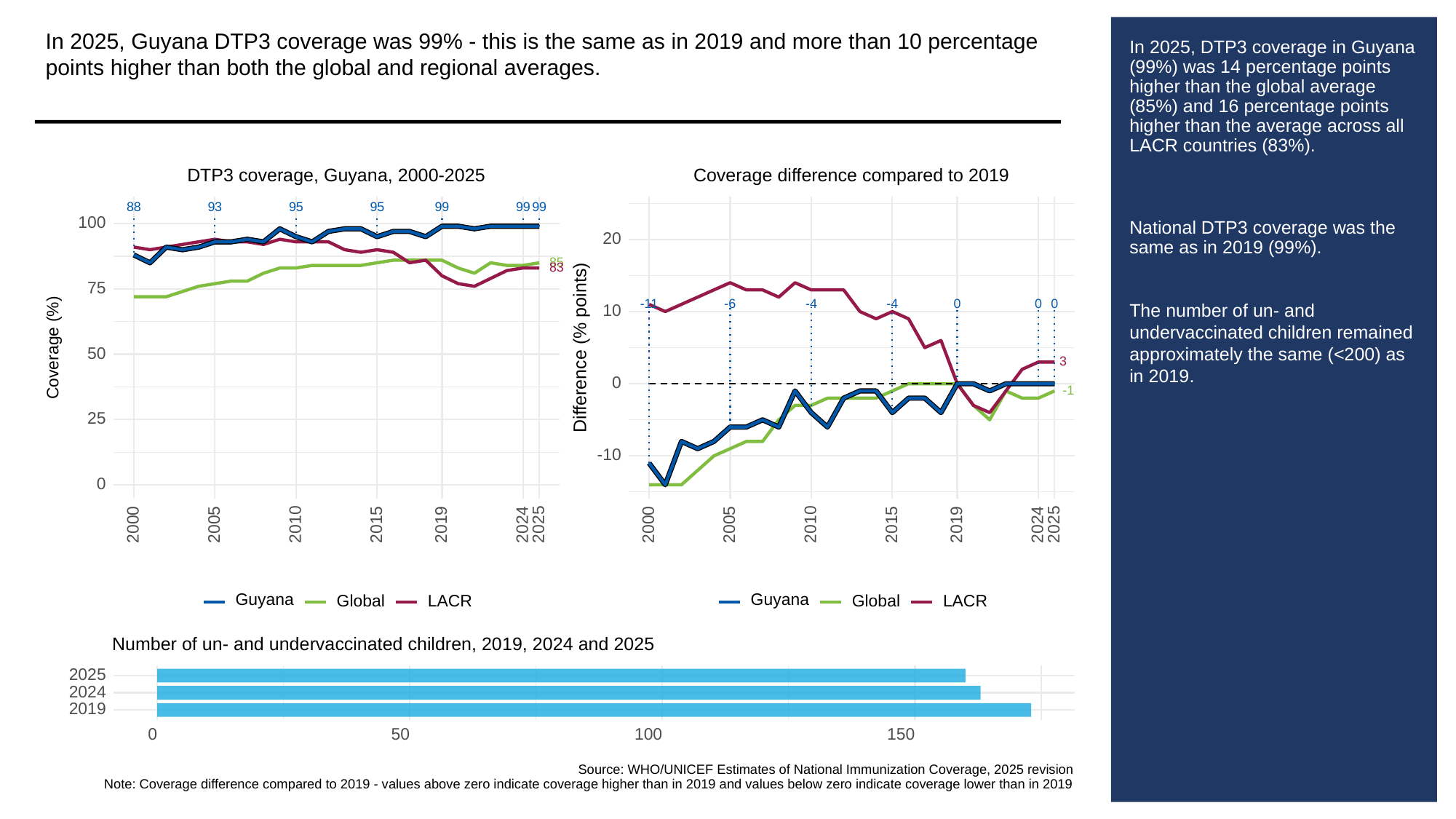

In 2025, Guyana DTP3 coverage was 99% - this is the same as in 2019 and more than 10 percentage points higher than both the global and regional averages.
# In 2025, DTP3 coverage in Guyana (99%) was 14 percentage points higher than the global average (85%) and 16 percentage points higher than the average across all LACR countries (83%).

National DTP3 coverage was the same as in 2019 (99%).

The number of un- and undervaccinated children remained approximately the same (<200) as in 2019.

DTP3 coverage, Guyana, 2000-2025
Coverage difference compared to 2019

93
88
95
95
99
99
99

100

20

85

83

75

-6
0
0
0
-11
-4
-4
10

Difference (% points)
Coverage (%)

50

3
0

-1

25

-10

0

2000
2005
2010
2015
2019
2024
2025
2000
2005
2010
2015
2019
2024
2025
Guyana
Guyana
Global
LACR
Global
LACR

Number of un- and undervaccinated children, 2019, 2024 and 2025

2025

2024

2019

0
50
100
150
Source: WHO/UNICEF Estimates of National Immunization Coverage, 2025 revision
Note: Coverage difference compared to 2019 - values above zero indicate coverage higher than in 2019 and values below zero indicate coverage lower than in 2019